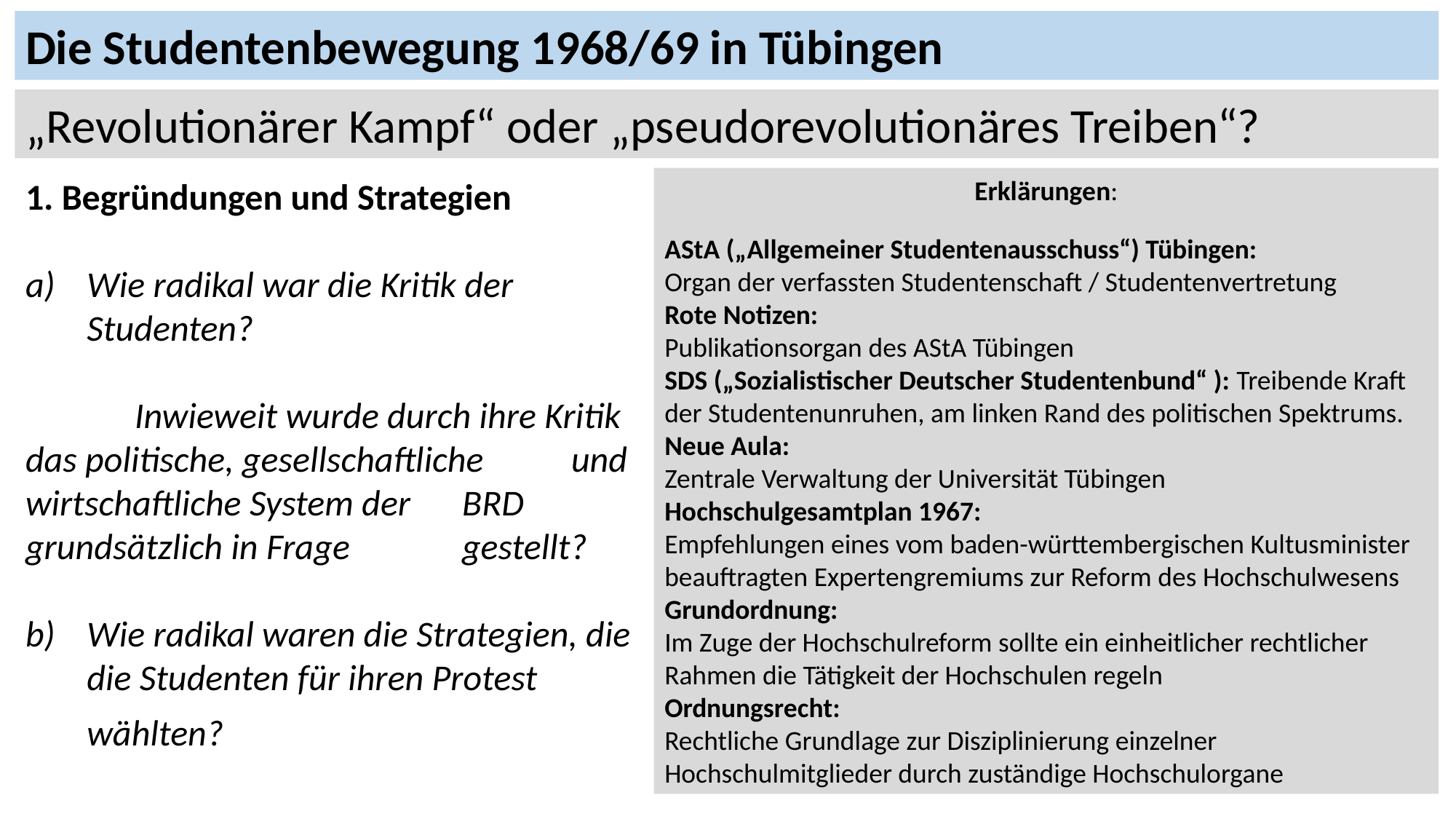

Die Studentenbewegung 1968/69 in Tübingen
„Revolutionärer Kampf“ oder „pseudorevolutionäres Treiben“?
1. Begründungen und Strategien

Wie radikal war die Kritik der Studenten?

	Inwieweit wurde durch ihre Kritik 	das politische, gesellschaftliche 	und wirtschaftliche System der 	BRD grundsätzlich in Frage 	gestellt?

Wie radikal waren die Strategien, die die Studenten für ihren Protest wählten?
Erklärungen:

AStA („Allgemeiner Studentenausschuss“) Tübingen:
Organ der verfassten Studentenschaft / Studentenvertretung
Rote Notizen:
Publikationsorgan des AStA Tübingen
SDS („Sozialistischer Deutscher Studentenbund“ ): Treibende Kraft der Studentenunruhen, am linken Rand des politischen Spektrums.
Neue Aula:
Zentrale Verwaltung der Universität Tübingen
Hochschulgesamtplan 1967:
Empfehlungen eines vom baden-württembergischen Kultusminister beauftragten Expertengremiums zur Reform des Hochschulwesens
Grundordnung:
Im Zuge der Hochschulreform sollte ein einheitlicher rechtlicher Rahmen die Tätigkeit der Hochschulen regeln
Ordnungsrecht:
Rechtliche Grundlage zur Disziplinierung einzelner Hochschulmitglieder durch zuständige Hochschulorgane